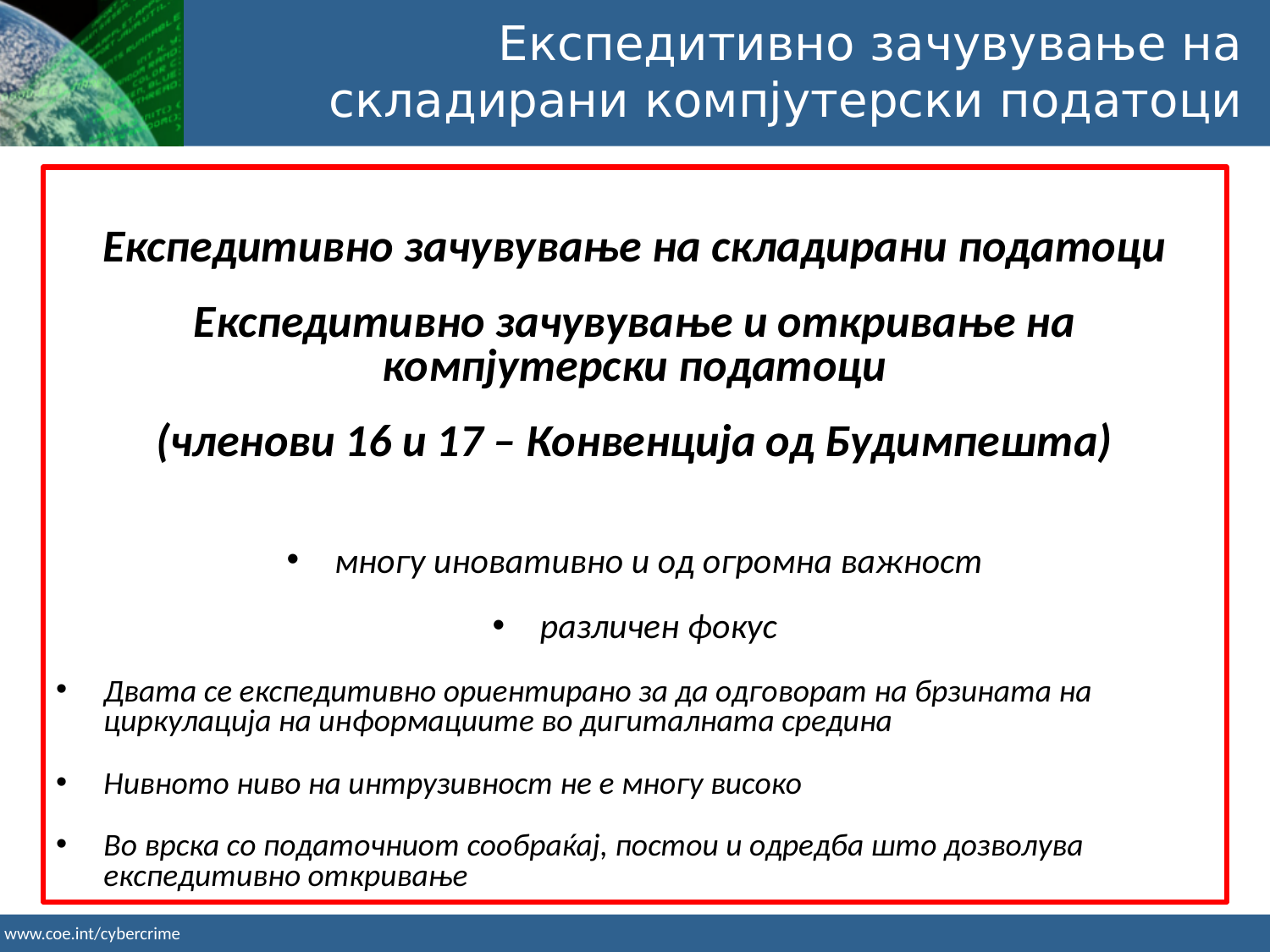

Експедитивно зачувување на складирани компјутерски податоци

Експедитивно зачувување на складирани податоци
Експедитивно зачувување и откривање на компјутерски податоци
(членови 16 и 17 – Конвенција од Будимпешта)

многу иновативно и од огромна важност
различен фокус
Двата се експедитивно ориентирано за да одговорат на брзината на циркулација на информациите во дигиталната средина
Нивното ниво на интрузивност не е многу високо
Во врска со податочниот сообраќај, постои и одредба што дозволува експедитивно откривање